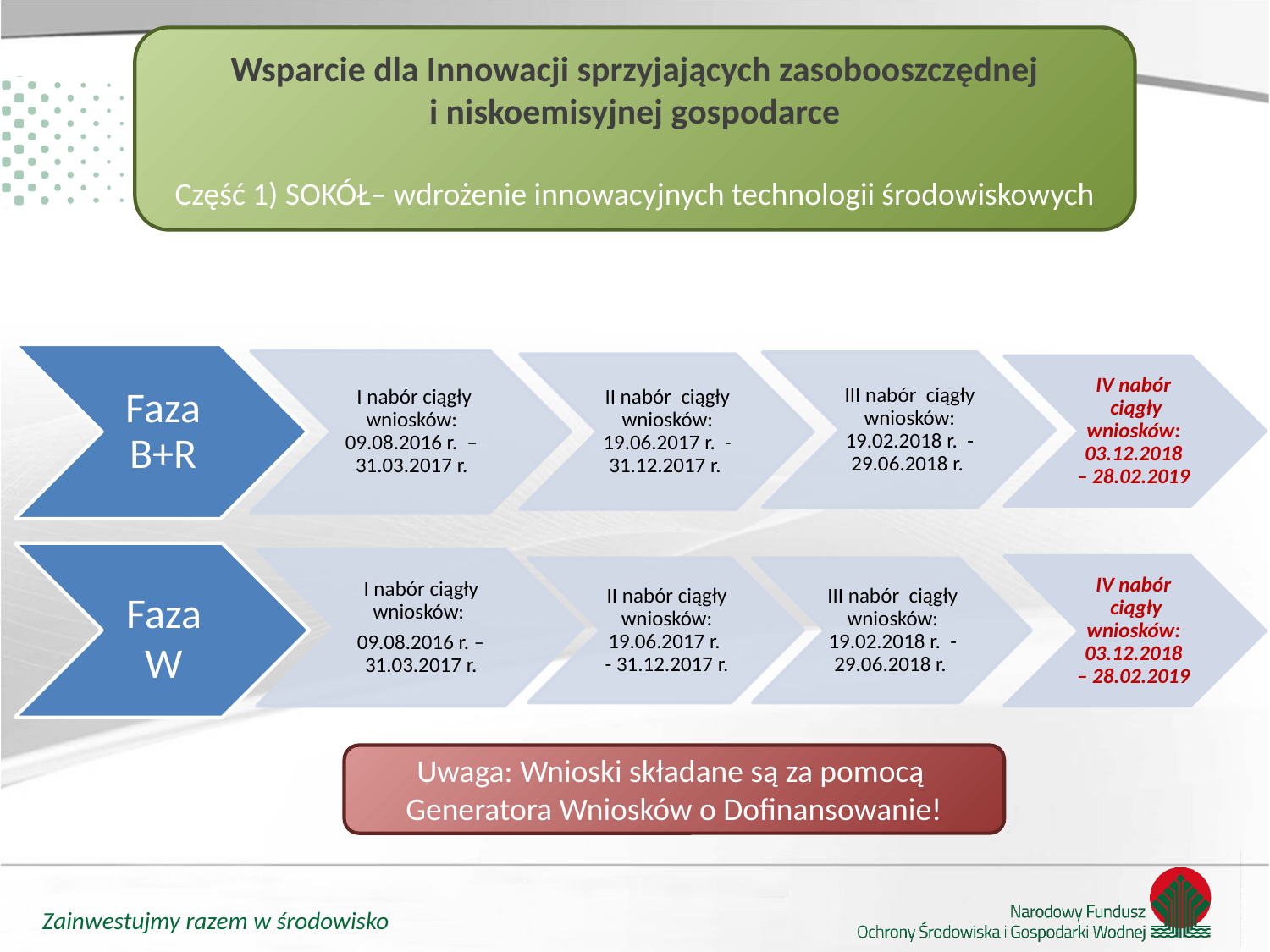

Wsparcie dla Innowacji sprzyjających zasobooszczędnej i niskoemisyjnej gospodarce

Część 1) SOKÓŁ– wdrożenie innowacyjnych technologii środowiskowych

Faza B+R
 I nabór ciągły wniosków: 09.08.2016 r.  – 31.03.2017 r.
II nabór  ciągły wniosków: 19.06.2017 r.  - 31.12.2017 r.
III nabór  ciągły wniosków: 19.02.2018 r.  - 29.06.2018 r.
Faza W
I nabór ciągły wniosków:
09.08.2016 r. – 31.03.2017 r.
II nabór ciągły wniosków: 19.06.2017 r.  - 31.12.2017 r.
III nabór  ciągły wniosków: 19.02.2018 r.  - 29.06.2018 r.

IV nabór  ciągły wniosków:
03.12.2018
– 28.02.2019

IV nabór  ciągły wniosków:
03.12.2018
– 28.02.2019
Uwaga: Wnioski składane są za pomocą
Generatora Wniosków o Dofinansowanie!